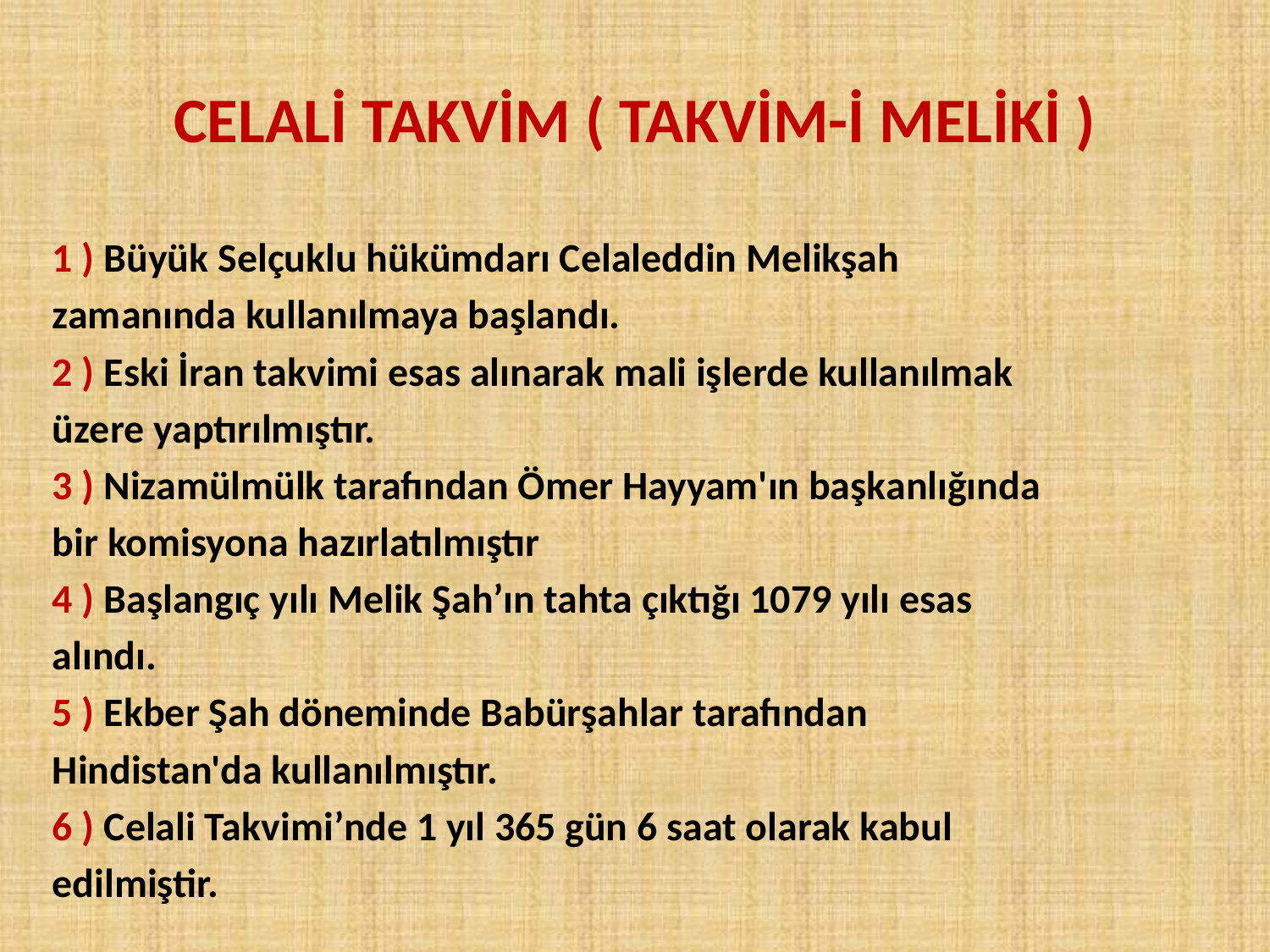

# CELALİ TAKVİM ( TAKVİM-İ MELİKİ )

1 ) Büyük Selçuklu hükümdarı Celaleddin Melikşah
zamanında kullanılmaya başlandı.
2 ) Eski İran takvimi esas alınarak mali işlerde kullanılmak
üzere yaptırılmıştır.
3 ) Nizamülmülk tarafından Ömer Hayyam'ın başkanlığında
bir komisyona hazırlatılmıştır
4 ) Başlangıç yılı Melik Şah’ın tahta çıktığı 1079 yılı esas
alındı.
5 ) Ekber Şah döneminde Babürşahlar tarafından
Hindistan'da kullanılmıştır.
6 ) Celali Takvimi’nde 1 yıl 365 gün 6 saat olarak kabul
edilmiştir.